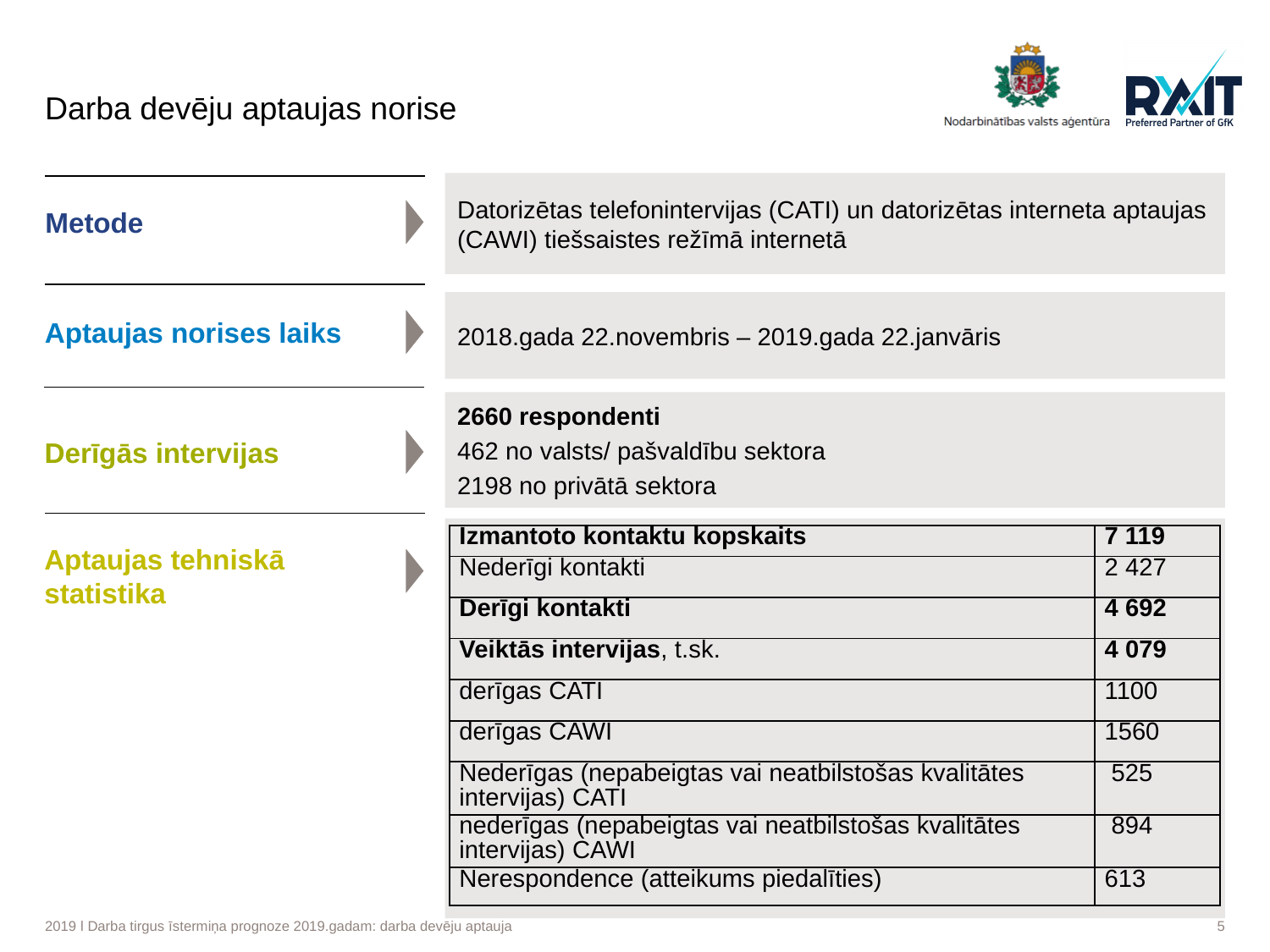

# Darba devēju aptaujas norise
Metode
Datorizētas telefonintervijas (CATI) un datorizētas interneta aptaujas (CAWI) tiešsaistes režīmā internetā

Aptaujas norises laiks
2018.gada 22.novembris – 2019.gada 22.janvāris

Derīgās intervijas
2660 respondenti
462 no valsts/ pašvaldību sektora
2198 no privātā sektora

Aptaujas tehniskā
statistika

| Izmantoto kontaktu kopskaits | 7 119 |
| --- | --- |
| Nederīgi kontakti | 2 427 |
| Derīgi kontakti | 4 692 |
| Veiktās intervijas, t.sk. | 4 079 |
| derīgas CATI | 1100 |
| derīgas CAWI | 1560 |
| Nederīgas (nepabeigtas vai neatbilstošas kvalitātes intervijas) CATI | 525 |
| nederīgas (nepabeigtas vai neatbilstošas kvalitātes intervijas) CAWI | 894 |
| Nerespondence (atteikums piedalīties) | 613 |